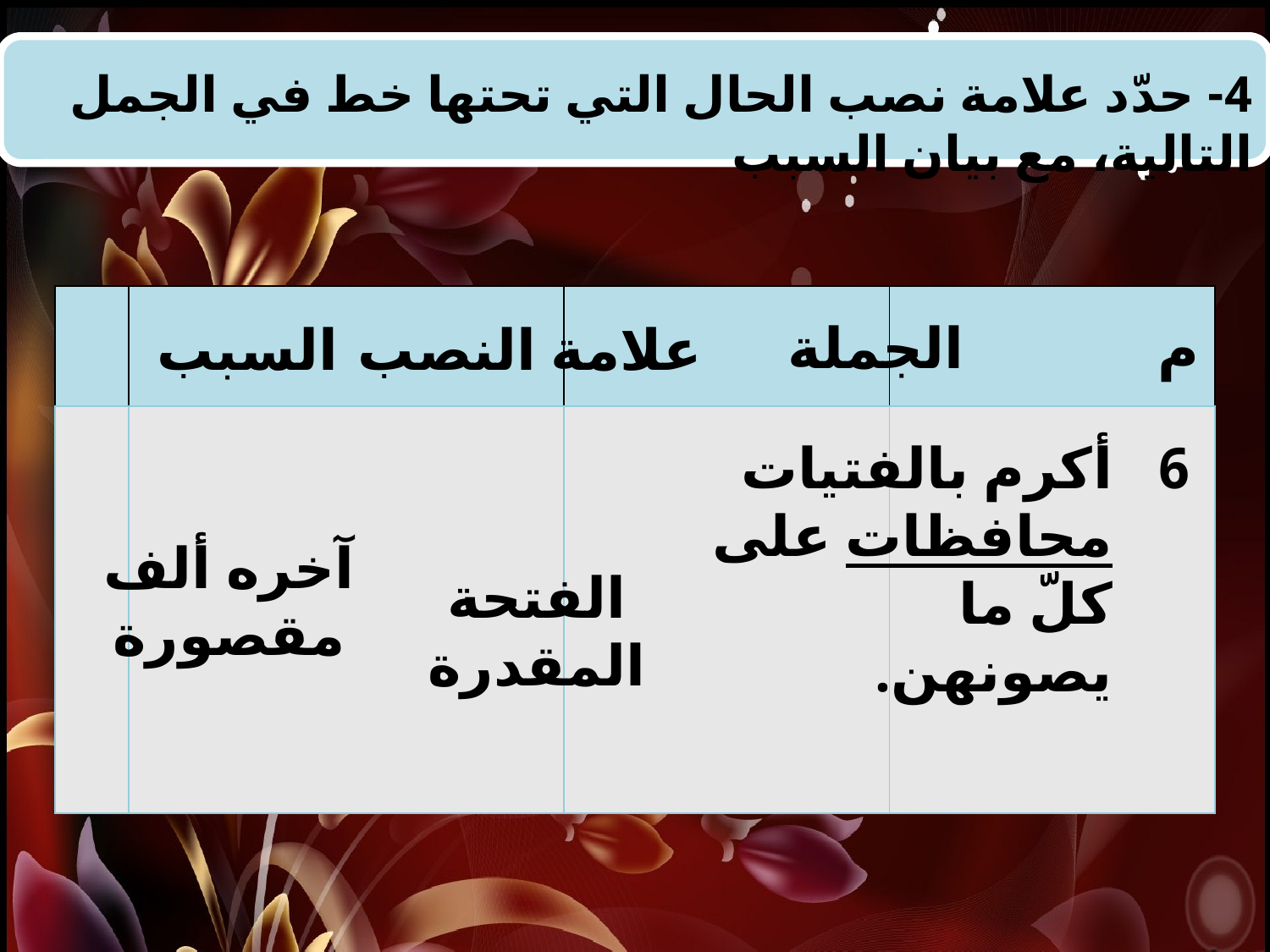

4- حدّد علامة نصب الحال التي تحتها خط في الجمل التالية، مع بيان السبب
|  |  |  |  |
| --- | --- | --- | --- |
|  |  |  |  |
الجملة
م
السبب
علامة النصب
أكرم بالفتيات محافظات على كلّ ما يصونهن.
6
آخره ألف مقصورة
الفتحة المقدرة